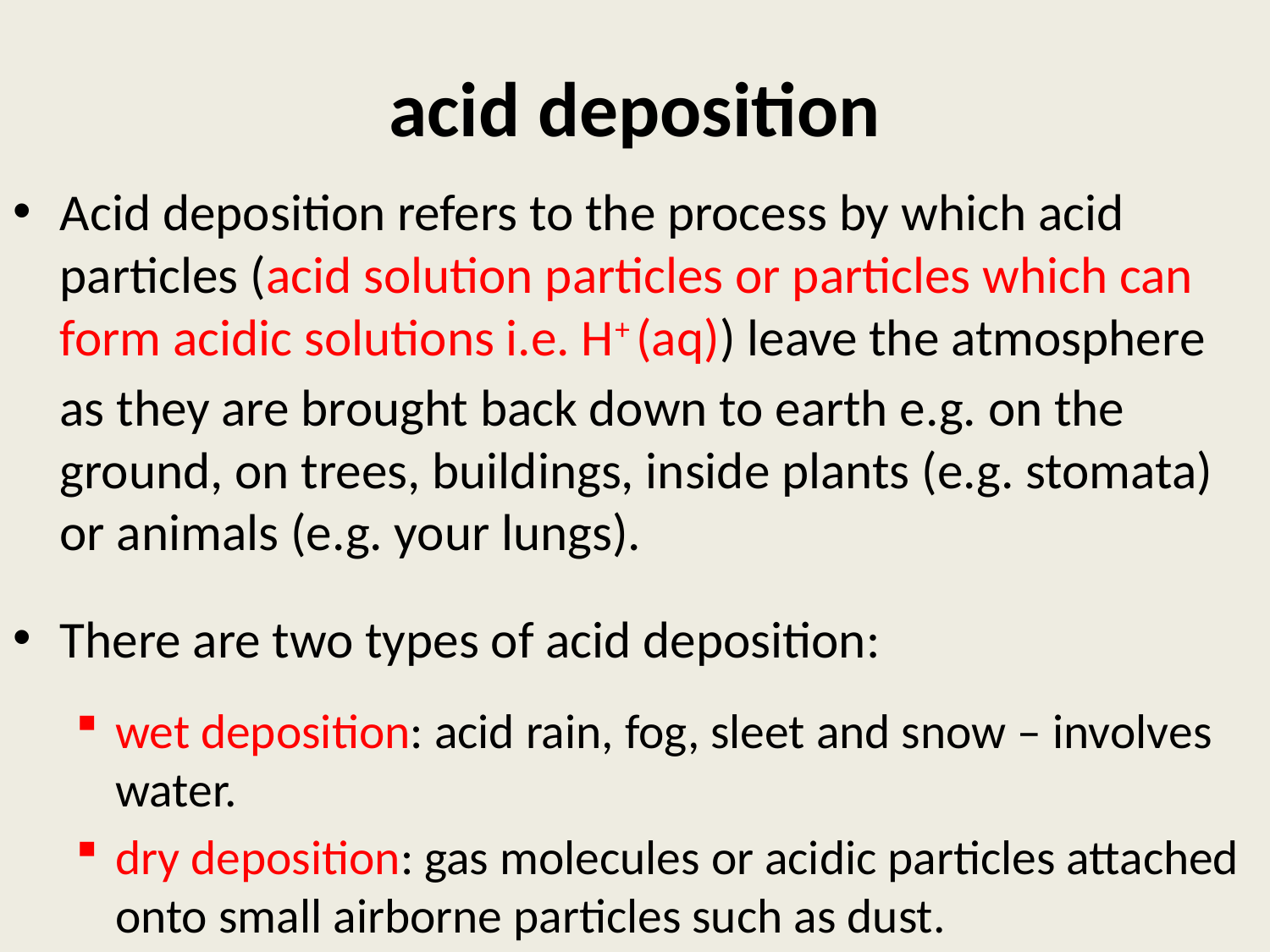

# acid deposition
Acid deposition refers to the process by which acid particles (acid solution particles or particles which can form acidic solutions i.e. H+ (aq)) leave the atmosphere as they are brought back down to earth e.g. on the ground, on trees, buildings, inside plants (e.g. stomata) or animals (e.g. your lungs).

There are two types of acid deposition:

wet deposition: acid rain, fog, sleet and snow – involves water.
dry deposition: gas molecules or acidic particles attached onto small airborne particles such as dust.